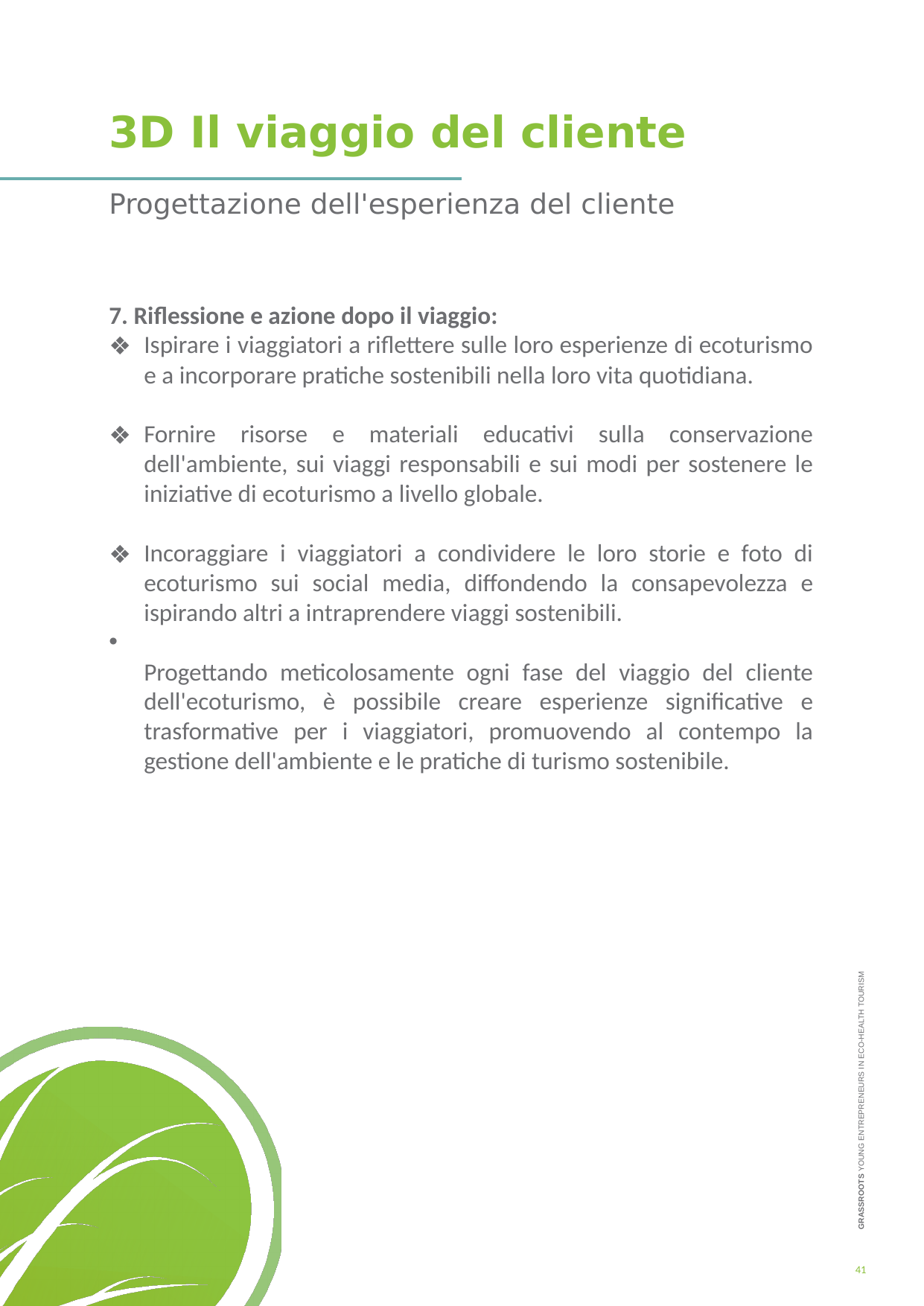

3D Il viaggio del cliente
Progettazione dell'esperienza del cliente
7. Riflessione e azione dopo il viaggio:
Ispirare i viaggiatori a riflettere sulle loro esperienze di ecoturismo e a incorporare pratiche sostenibili nella loro vita quotidiana.

Fornire risorse e materiali educativi sulla conservazione dell'ambiente, sui viaggi responsabili e sui modi per sostenere le iniziative di ecoturismo a livello globale.

Incoraggiare i viaggiatori a condividere le loro storie e foto di ecoturismo sui social media, diffondendo la consapevolezza e ispirando altri a intraprendere viaggi sostenibili.
Progettando meticolosamente ogni fase del viaggio del cliente dell'ecoturismo, è possibile creare esperienze significative e trasformative per i viaggiatori, promuovendo al contempo la gestione dell'ambiente e le pratiche di turismo sostenibile.

41